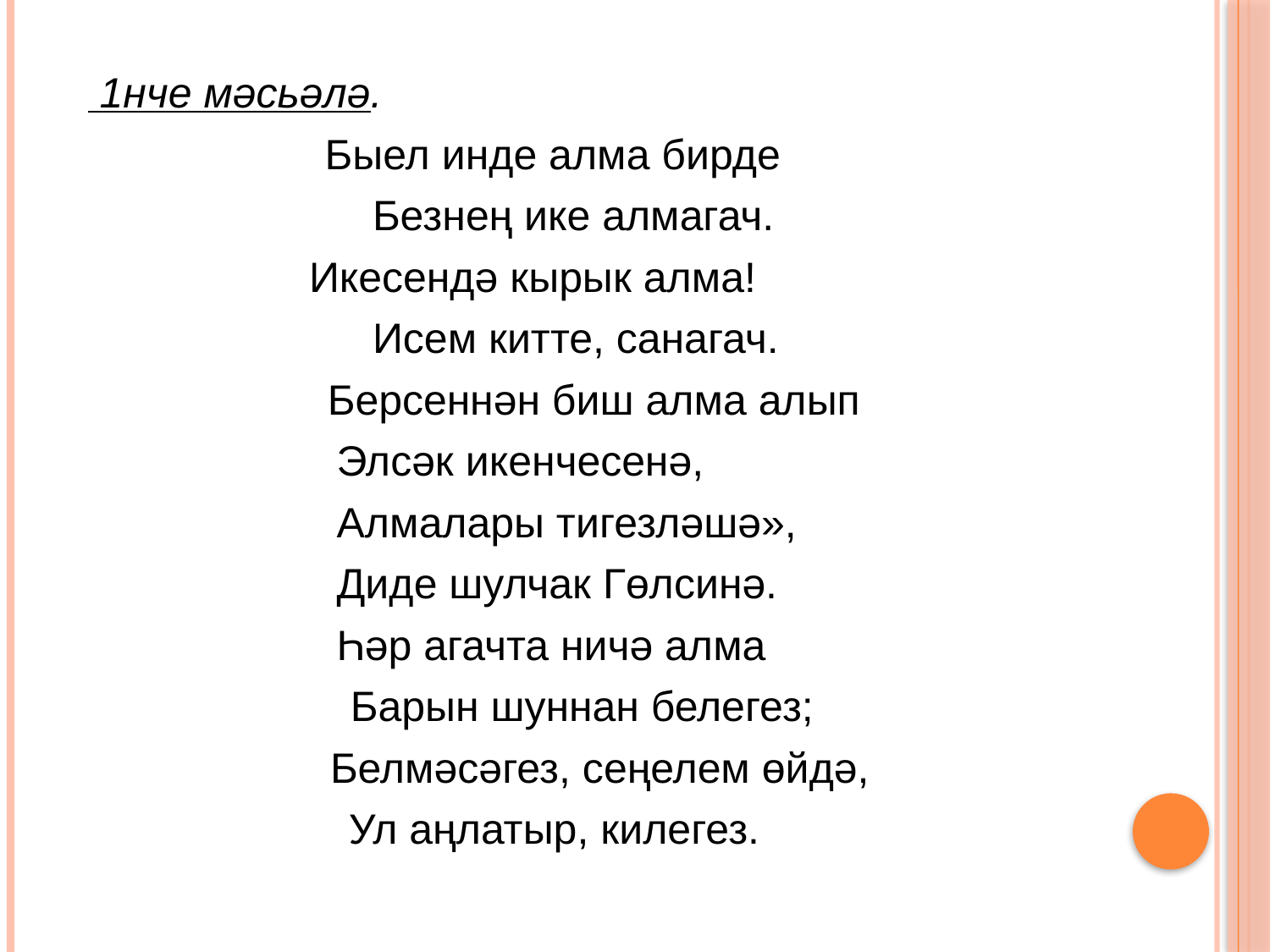

1нче мәсьәлә.
                     Быел инде алма бирде
Безнең ике алмагач.
Икесендә кырык алма!
Исем китте, санагач.
   Берсеннән биш алма алып
                      Элсәк икенчесенә,
                      Алмалары тигезләшә»,
                      Диде шулчак Гөлсинә.
                      Һәр агачта ничә алма
Барын шуннан белегез;
   Белмәсәгез, сеңелем өйдә,
                       Ул аңлатыр, килегез.